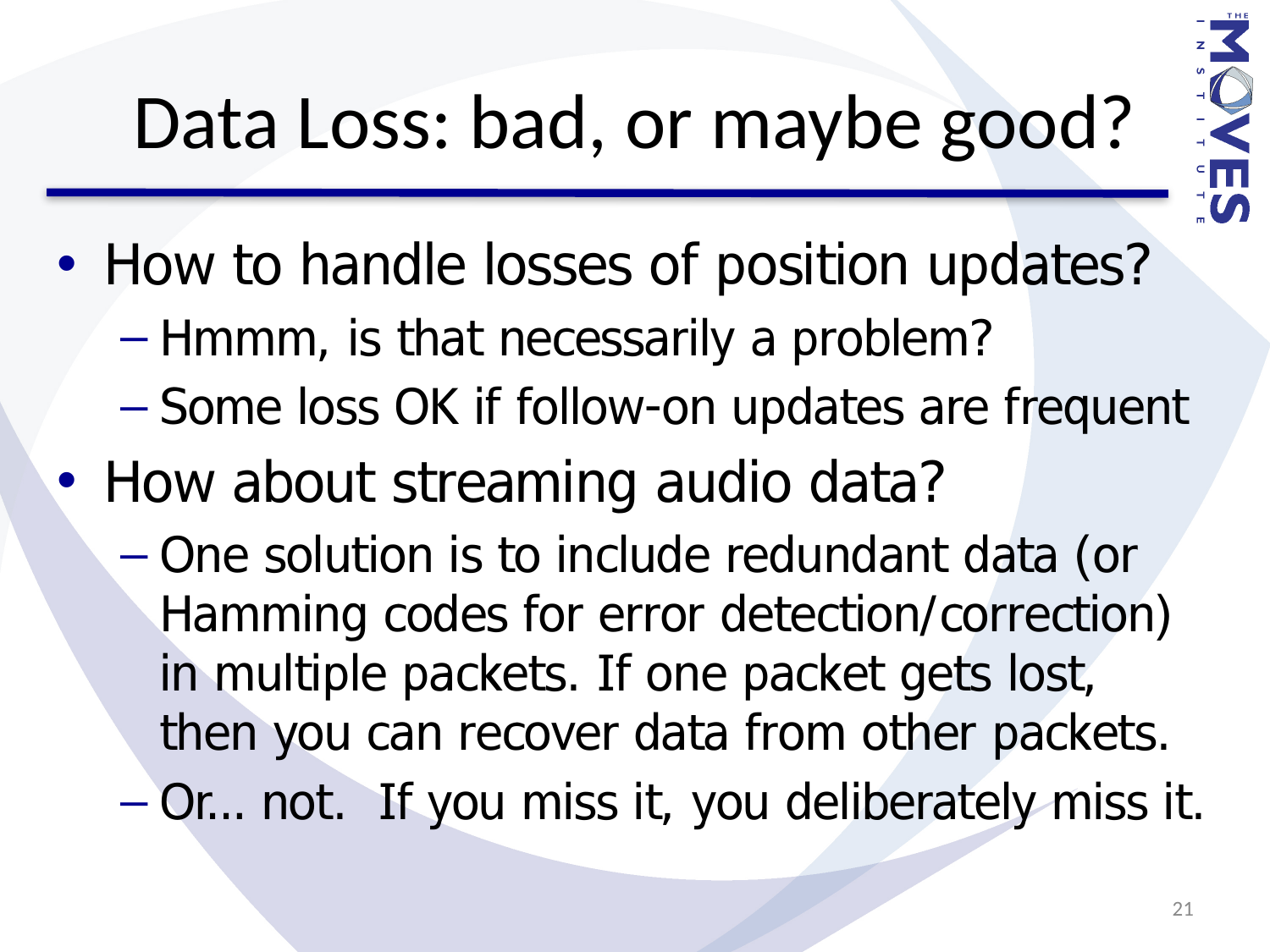

# Data Loss: bad, or maybe good?
How to handle losses of position updates?
Hmmm, is that necessarily a problem?
Some loss OK if follow-on updates are frequent
How about streaming audio data?
One solution is to include redundant data (or Hamming codes for error detection/correction) in multiple packets. If one packet gets lost, then you can recover data from other packets.
Or… not.  If you miss it, you deliberately miss it.
21